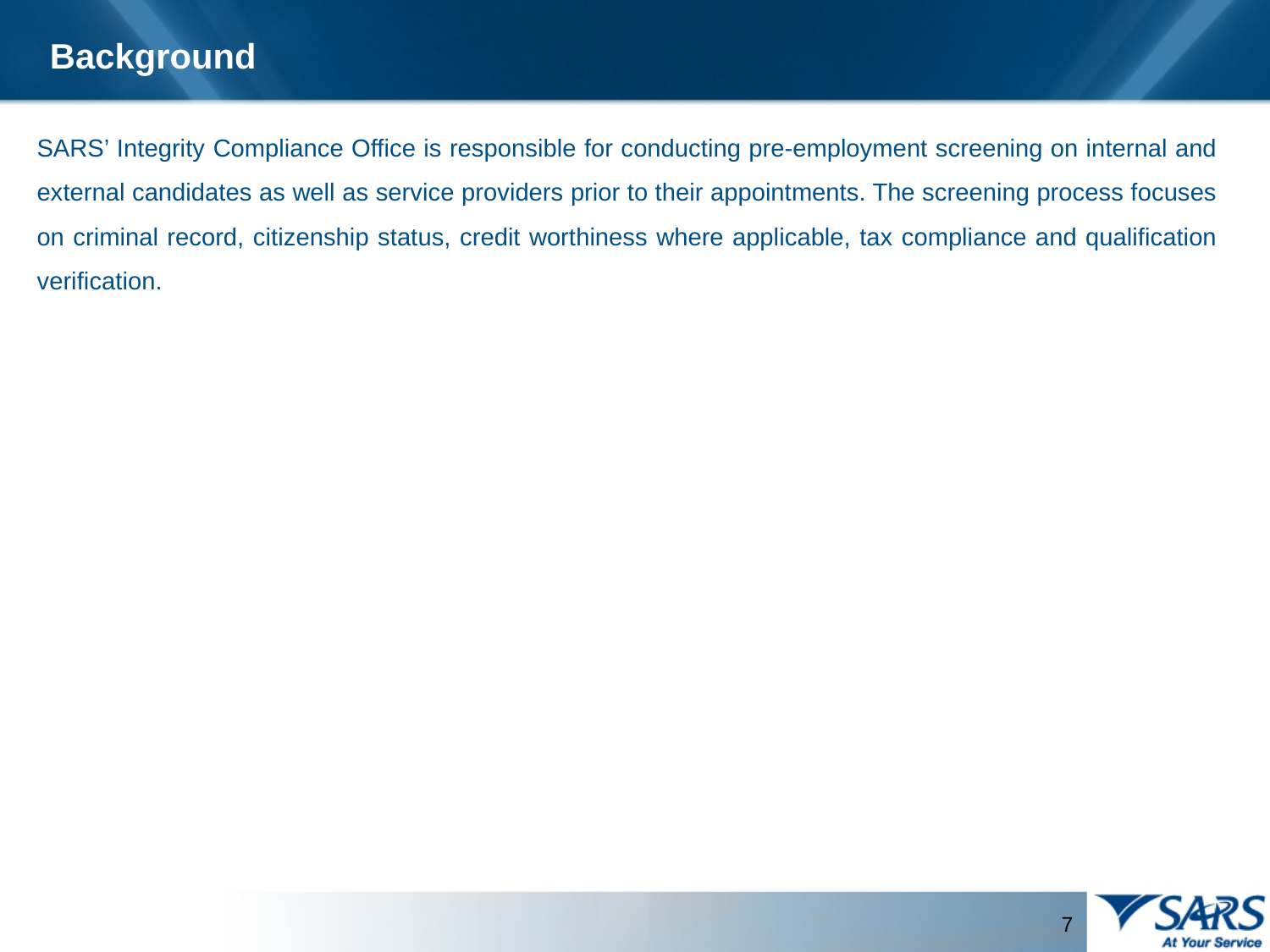

Background
SARS’ Integrity Compliance Office is responsible for conducting pre-employment screening on internal and external candidates as well as service providers prior to their appointments. The screening process focuses on criminal record, citizenship status, credit worthiness where applicable, tax compliance and qualification verification.

7